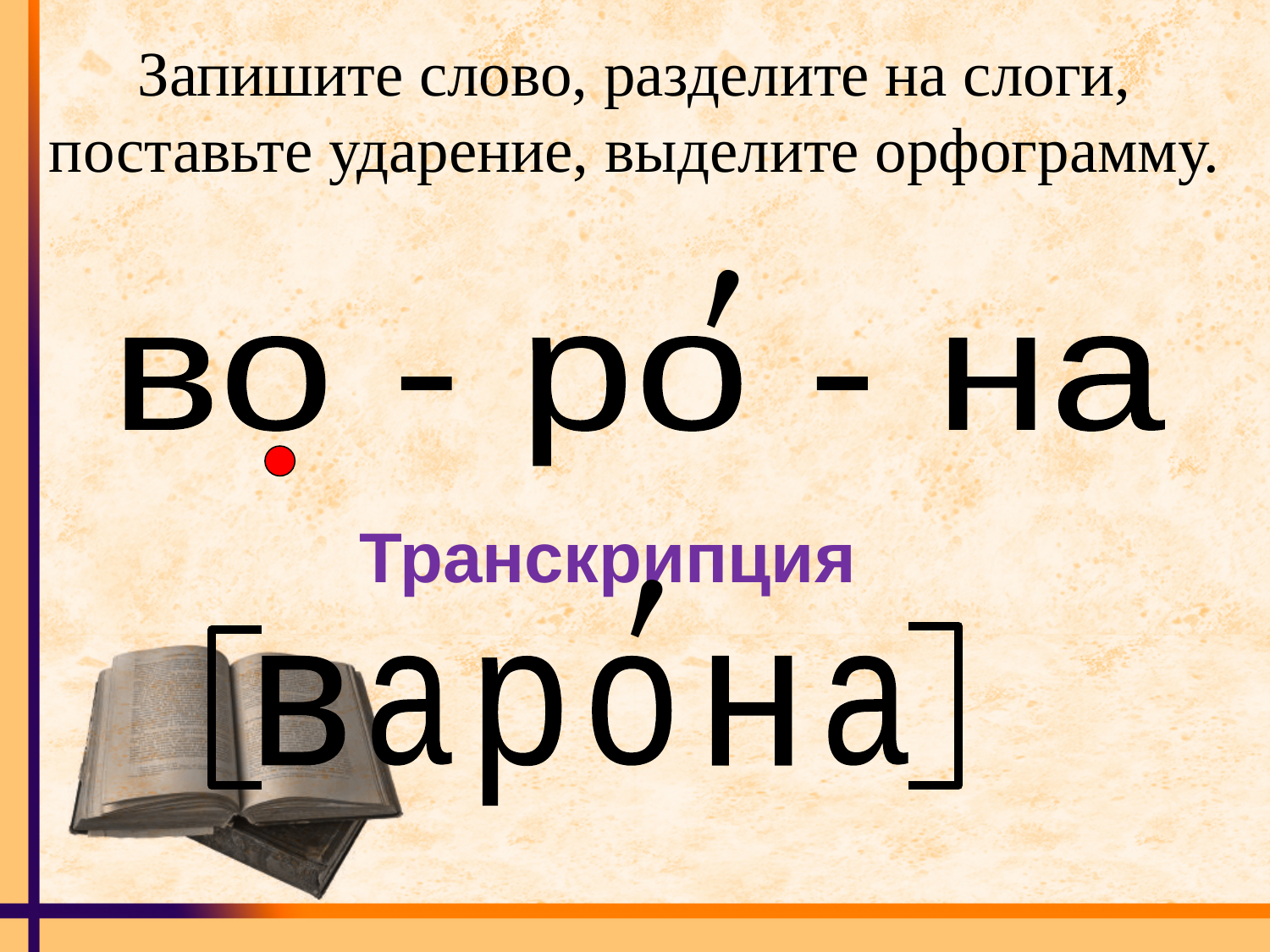

Запишите слово, разделите на слоги, поставьте ударение, выделите орфограмму.
′
во - ро - на

Транскрипция
′

в
а
р
о
н
а